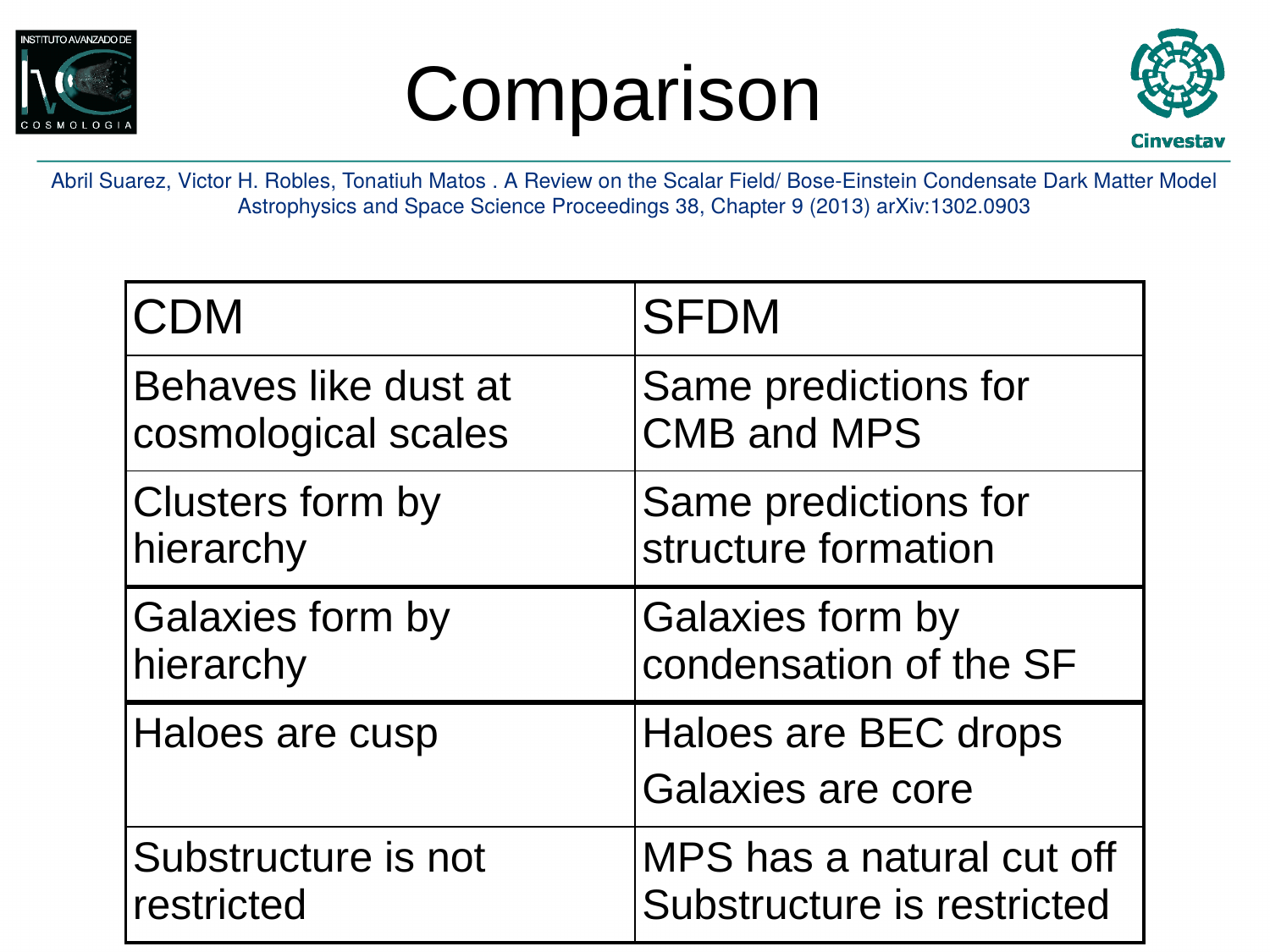

# Comparison
Abril Suarez, Victor H. Robles, Tonatiuh Matos . A Review on the Scalar Field/ Bose-Einstein Condensate Dark Matter Model
Astrophysics and Space Science Proceedings 38, Chapter 9 (2013) arXiv:1302.0903
| CDM | SFDM |
| --- | --- |
| Behaves like dust at cosmological scales | Same predictions for  CMB and MPS |
| Clusters form by hierarchy | Same predictions for structure formation |
| Galaxies form by hierarchy | Galaxies form by condensation of the SF |
| Haloes are cusp | Haloes are BEC drops Galaxies are core |
| Substructure is not restricted | MPS has a natural cut off Substructure is restricted |
11